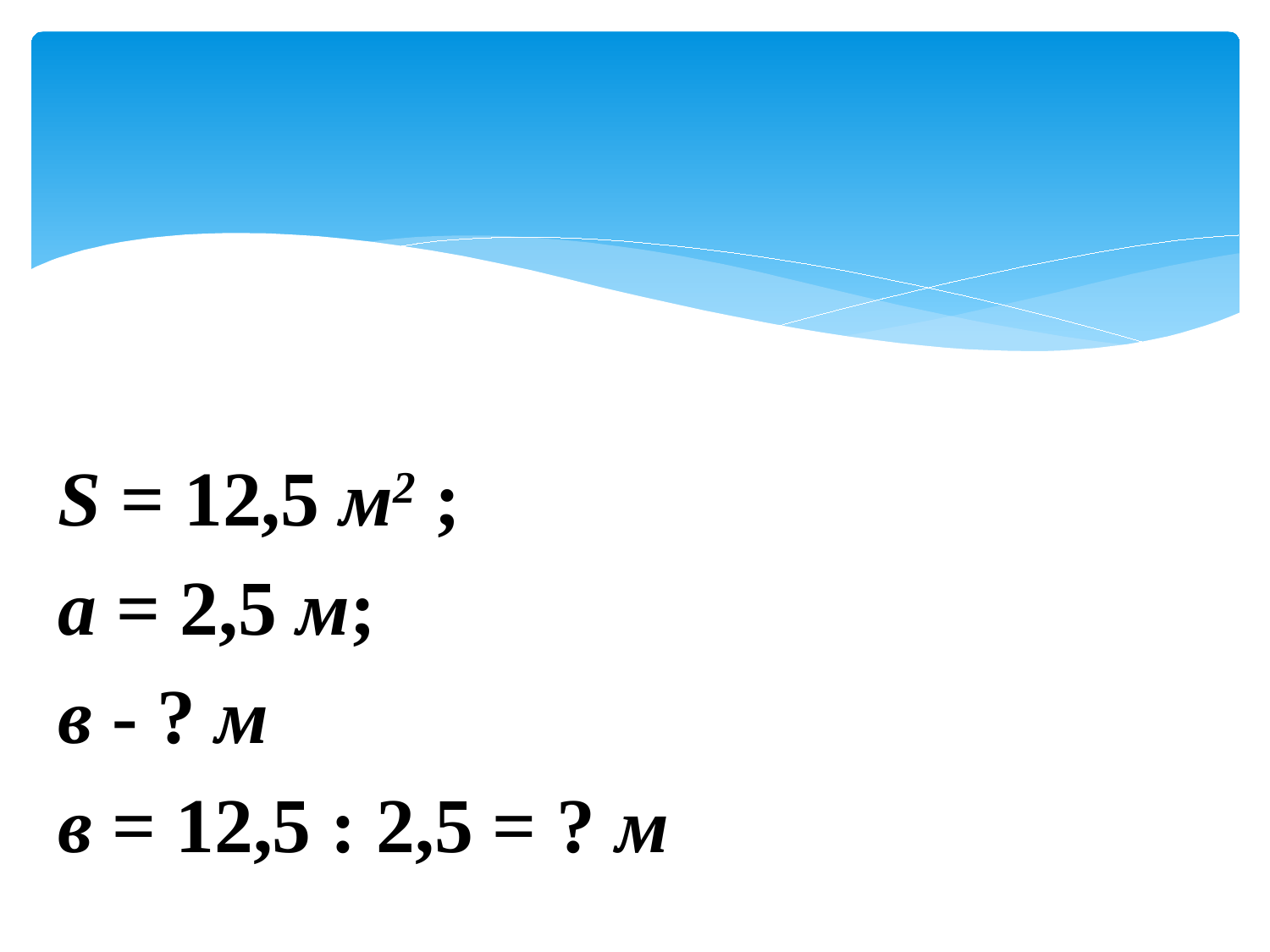

#

S = 12,5 м2 ;
a = 2,5 м;
в - ? м
в = 12,5 : 2,5 = ? м